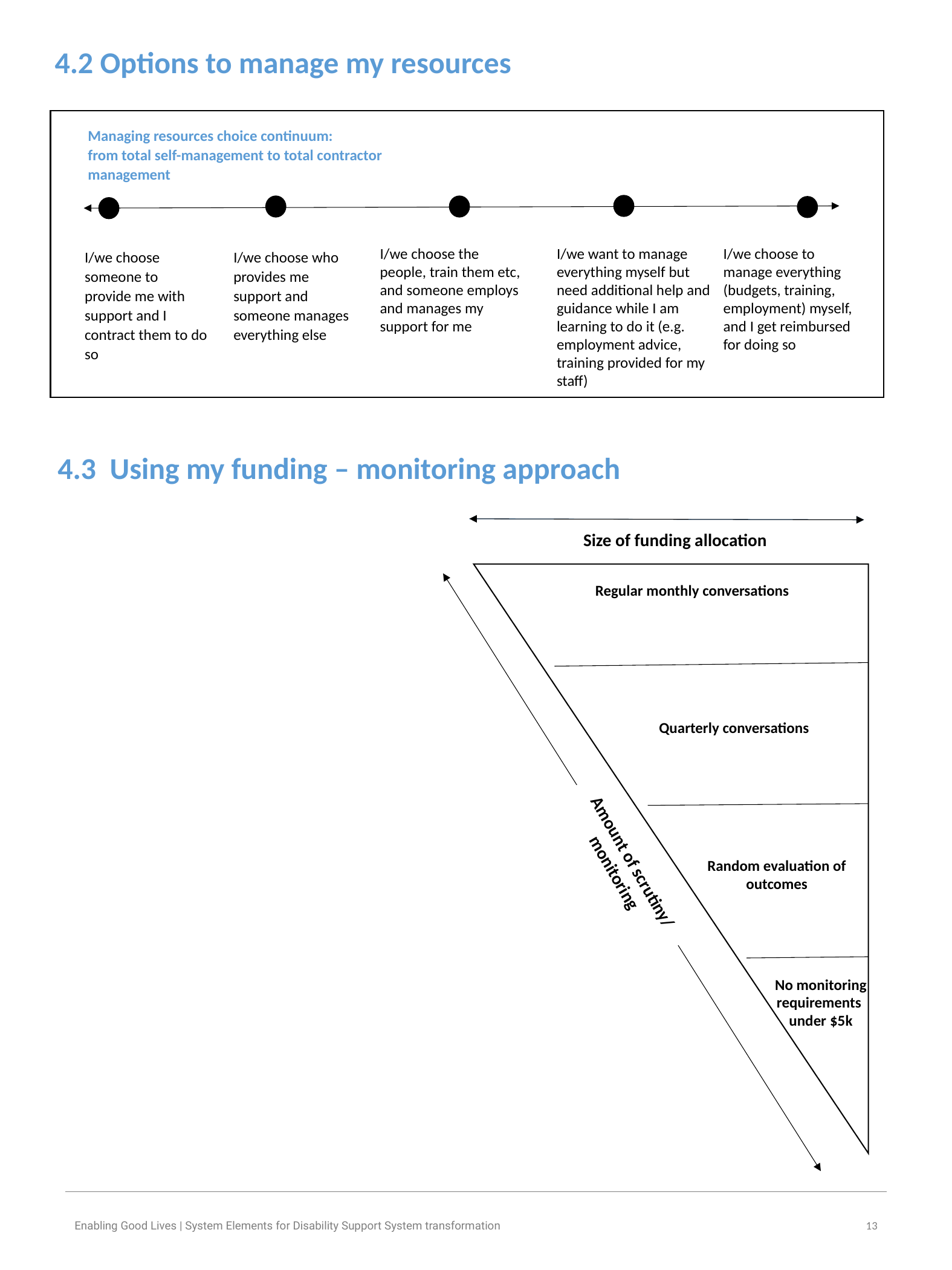

4.2 Options to manage my resources

Managing resources choice continuum:
from total self-management to total contractor management

I/we choose the people, train them etc, and someone employs and manages my support for me
I/we want to manage everything myself but
need additional help and guidance while I am learning to do it (e.g. employment advice, training provided for my staff)
I/we choose to manage everything (budgets, training, employment) myself, and I get reimbursed for doing so
I/we choose someone to provide me with support and I contract them to do so
I/we choose who provides me support and someone manages everything else
4.3  Using my funding – monitoring approach
Size of funding allocation

Regular monthly conversations
Quarterly conversations
Amount of scrutiny/ monitoring
Random evaluation of outcomes
No monitoring requirements
under $5k
13
Enabling Good Lives | System Elements for Disability Support System transformation